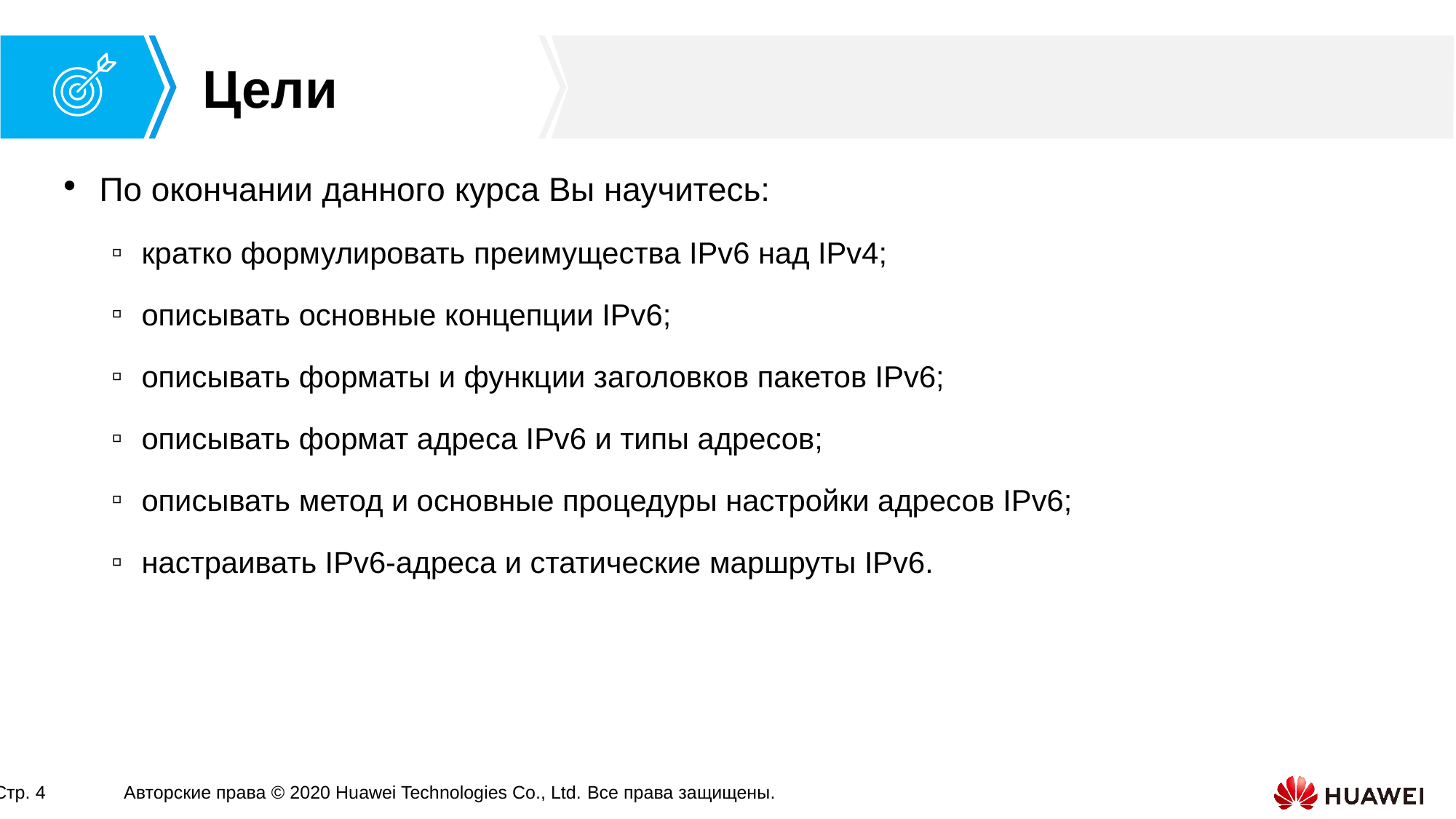

По окончании данного курса Вы научитесь:
кратко формулировать преимущества IPv6 над IPv4;
описывать основные концепции IPv6;
описывать форматы и функции заголовков пакетов IPv6;
описывать формат адреса IPv6 и типы адресов;
описывать метод и основные процедуры настройки адресов IPv6;
настраивать IPv6-адреса и статические маршруты IPv6.